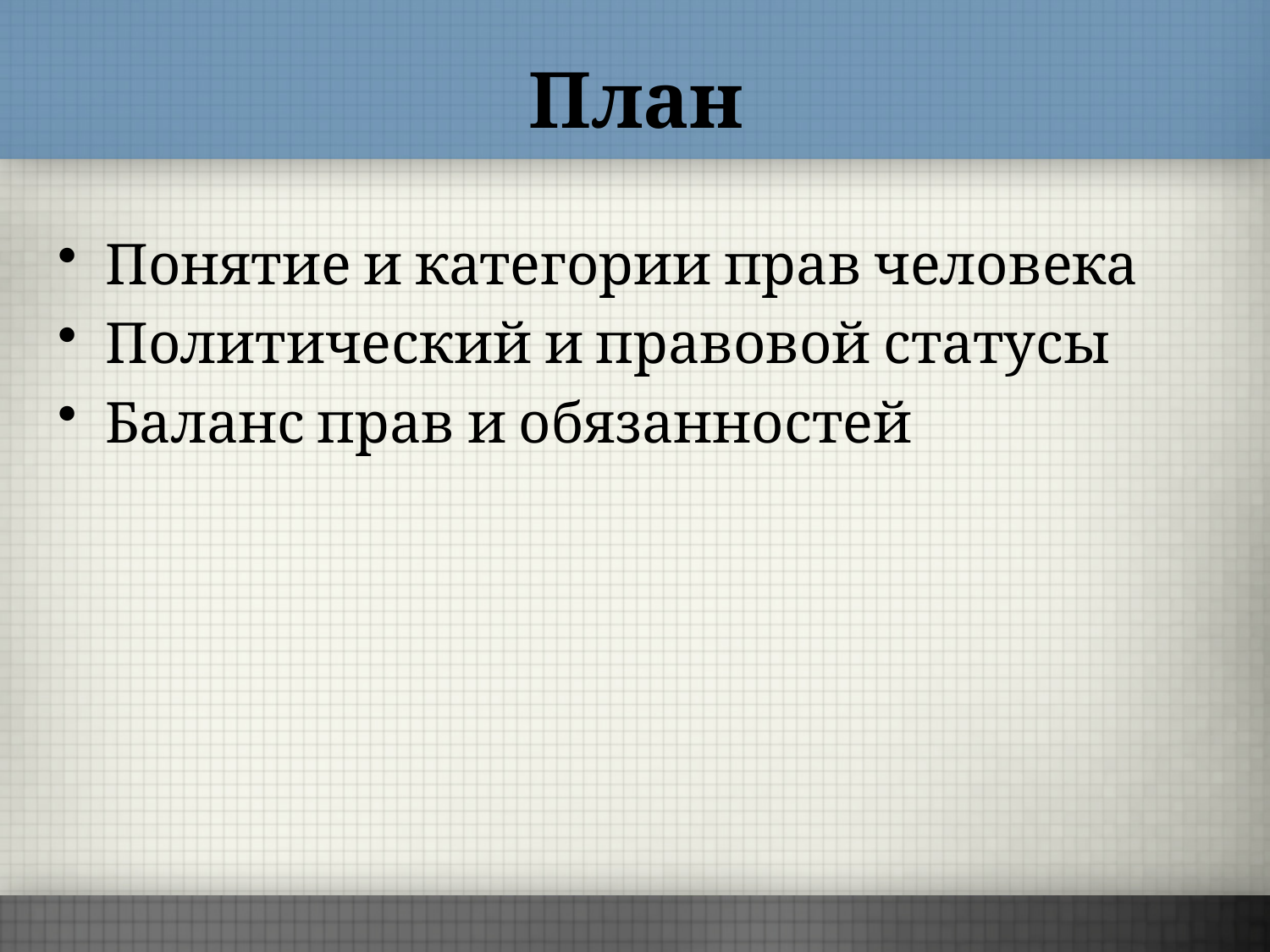

# План
Понятие и категории прав человека
Политический и правовой статусы
Баланс прав и обязанностей